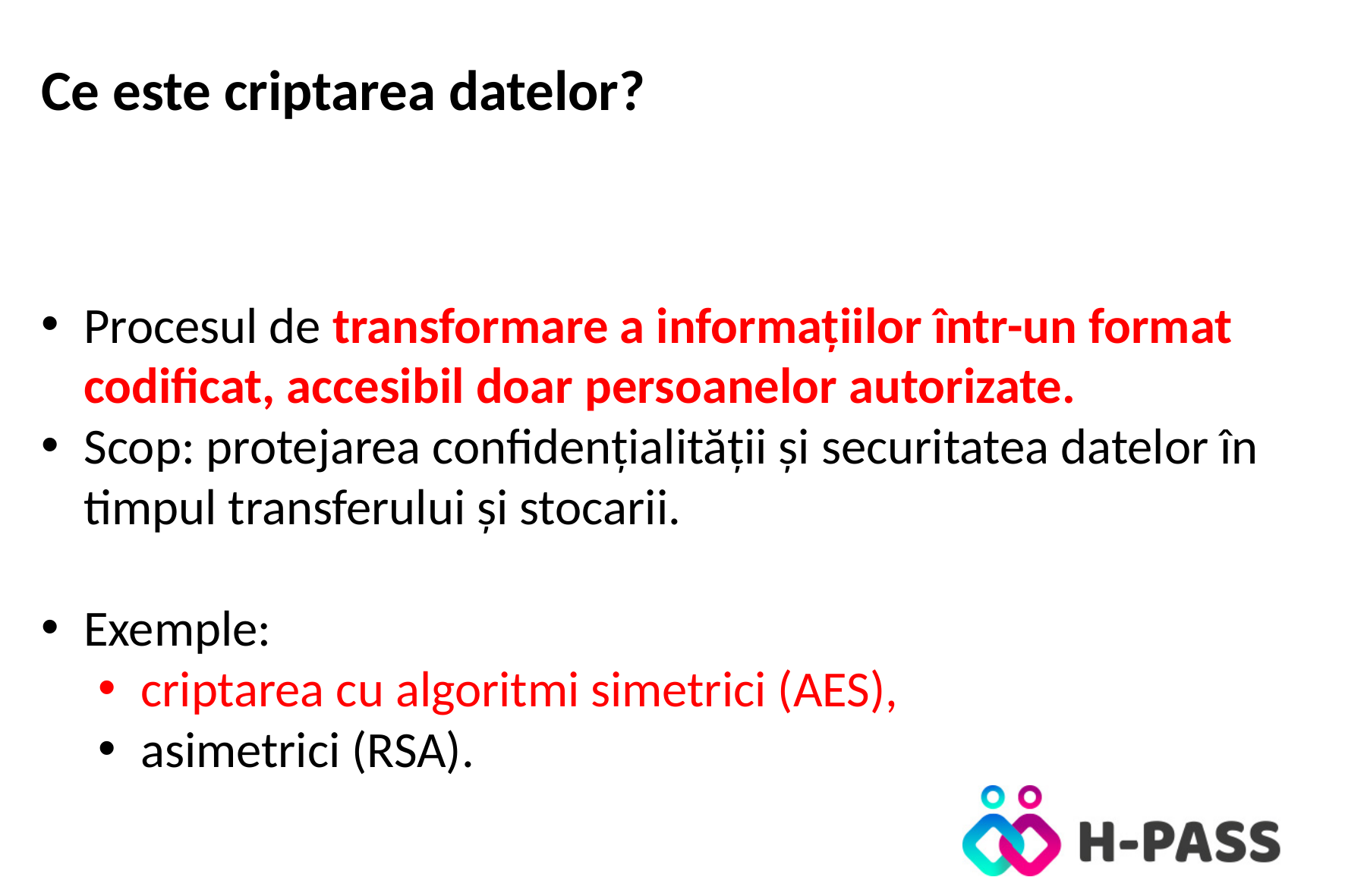

Ce este criptarea datelor?

Procesul de transformare a informațiilor într-un format codificat, accesibil doar persoanelor autorizate.
Scop: protejarea confidențialității și securitatea datelor în timpul transferului și stocarii.

Exemple:
criptarea cu algoritmi simetrici (AES),
asimetrici (RSA).